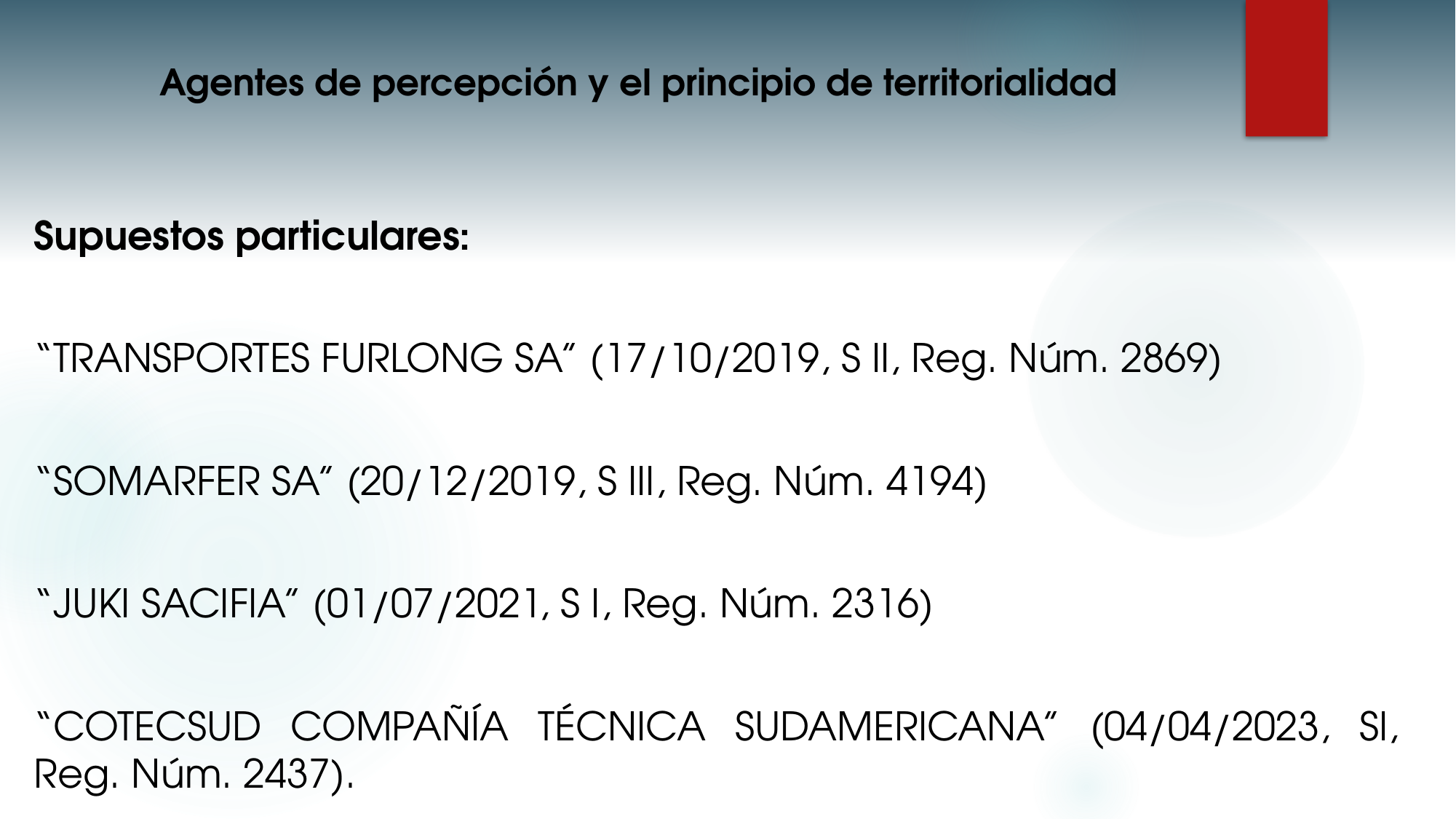

# Agentes de percepción y el principio de territorialidad
Supuestos particulares:

“TRANSPORTES FURLONG SA” (17/10/2019, S II, Reg. Núm. 2869)

“SOMARFER SA” (20/12/2019, S III, Reg. Núm. 4194)

“JUKI SACIFIA” (01/07/2021, S I, Reg. Núm. 2316)

“COTECSUD COMPAÑÍA TÉCNICA SUDAMERICANA” (04/04/2023, SI, Reg. Núm. 2437).